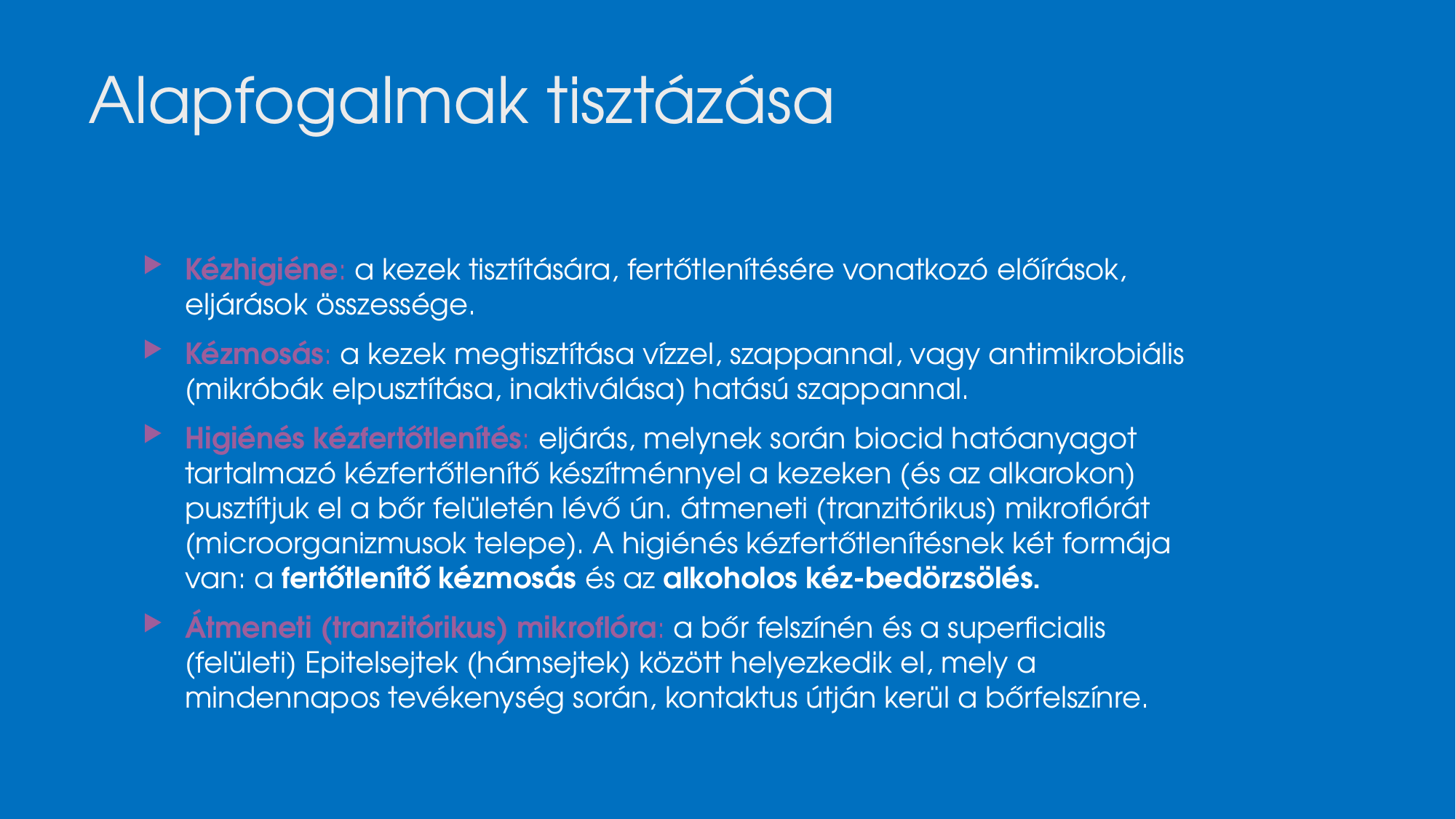

44
# Alapfogalmak tisztázása
Kézhigiéne: a kezek tisztítására, fertőtlenítésére vonatkozó előírások, eljárások összessége.
Kézmosás: a kezek megtisztítása vízzel, szappannal, vagy antimikrobiális (mikróbák elpusztítása, inaktiválása) hatású szappannal.
Higiénés kézfertőtlenítés: eljárás, melynek során biocid hatóanyagot tartalmazó kézfertőtlenítő készítménnyel a kezeken (és az alkarokon) pusztítjuk el a bőr felületén lévő ún. átmeneti (tranzitórikus) mikroflórát (microorganizmusok telepe). A higiénés kézfertőtlenítésnek két formája van: a fertőtlenítő kézmosás és az alkoholos kéz-bedörzsölés.
Átmeneti (tranzitórikus) mikroflóra: a bőr felszínén és a superficialis (felületi) Epitelsejtek (hámsejtek) között helyezkedik el, mely a mindennapos tevékenység során, kontaktus útján kerül a bőrfelszínre.